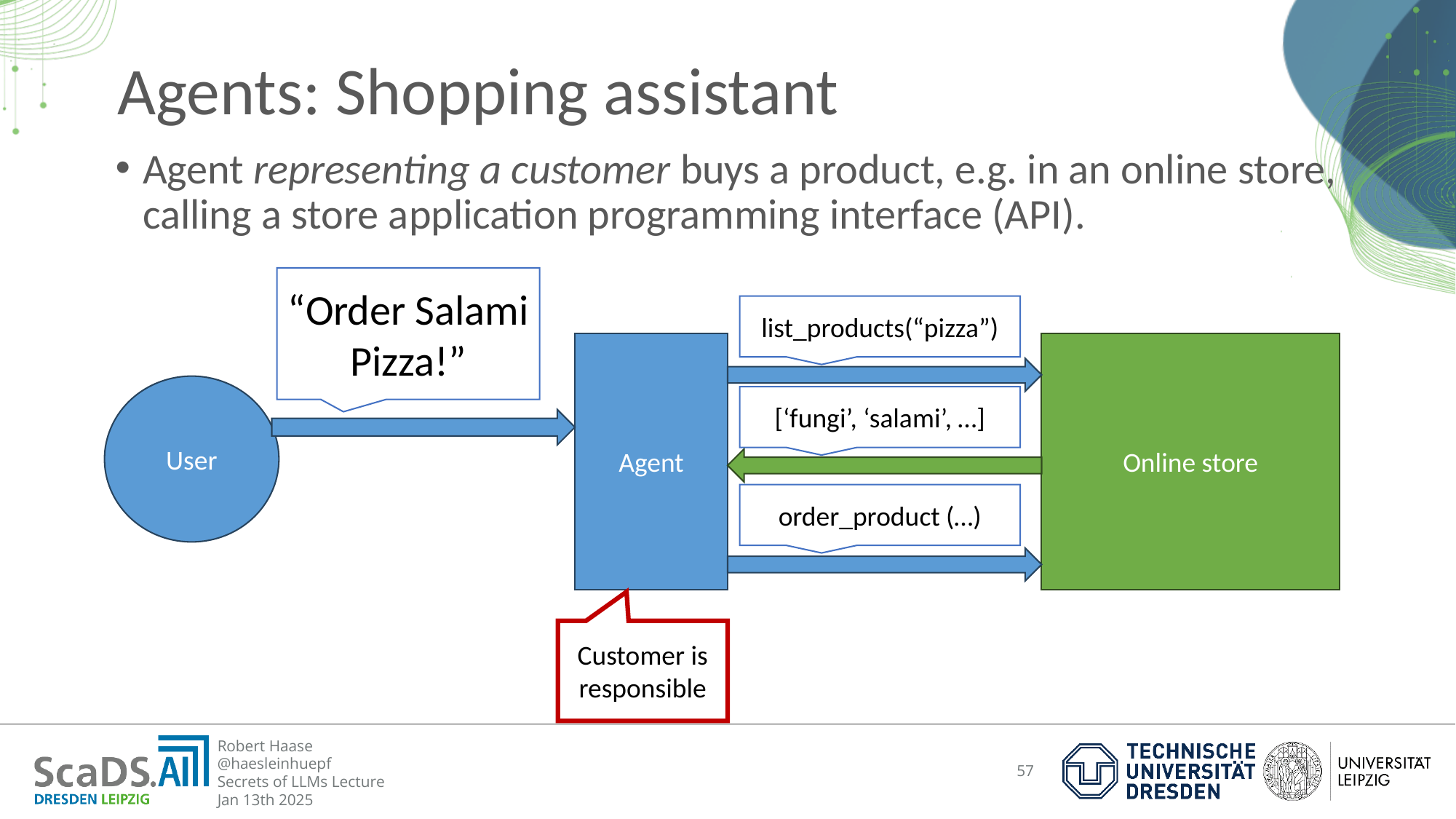

# Agents: Shopping assistant
Agent representing a customer buys a product, e.g. in an online store, calling a store application programming interface (API).
“Order Salami Pizza!”
list_products(“pizza”)
Online store
Agent

User
[‘fungi’, ‘salami’, …]

order_product (…)

Customer is responsible